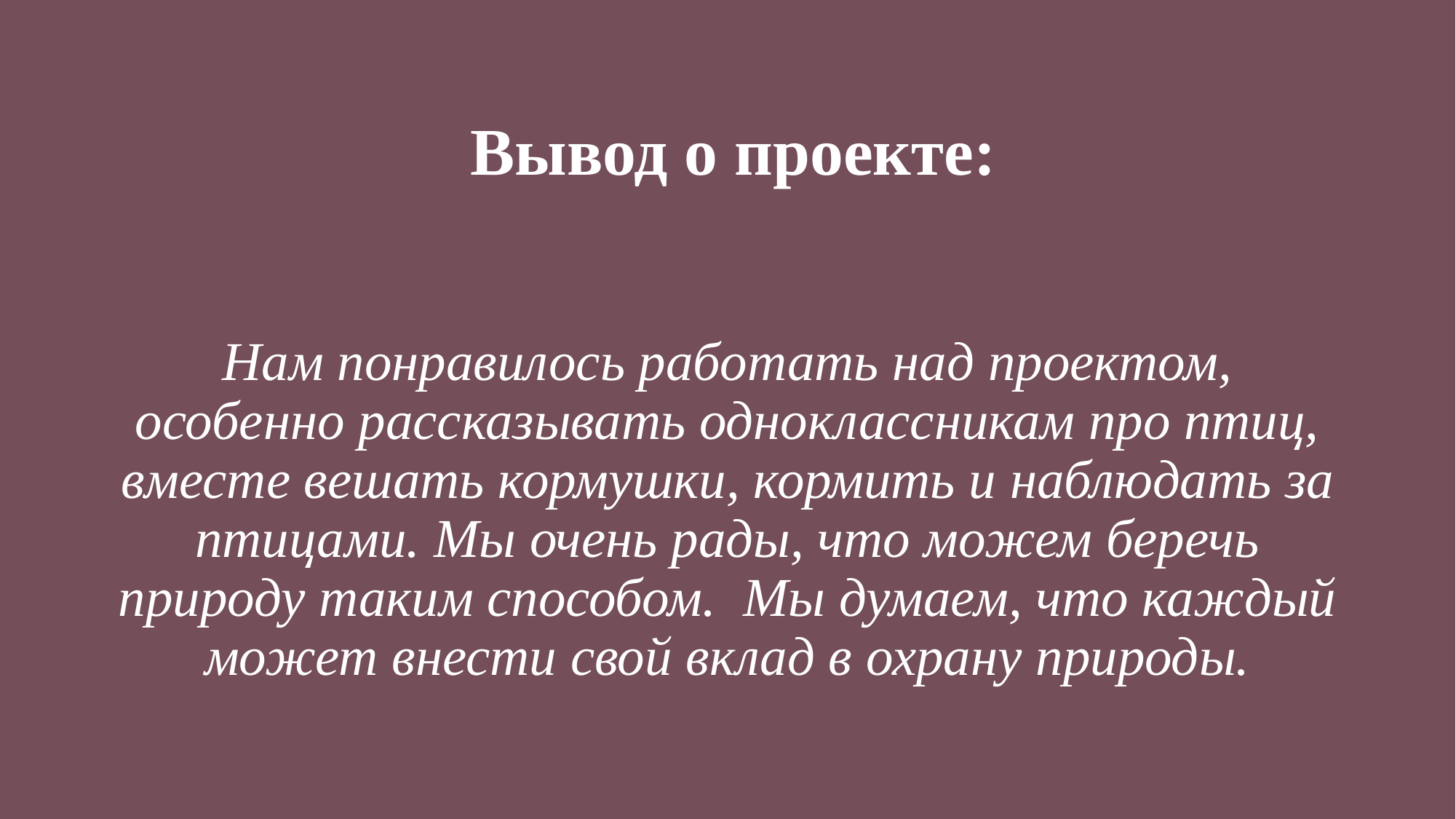

# Вывод о проекте:
Нам понравилось работать над проектом, особенно рассказывать одноклассникам про птиц, вместе вешать кормушки, кормить и наблюдать за птицами. Мы очень рады, что можем беречь природу таким способом.  Мы думаем, что каждый может внести свой вклад в охрану природы.